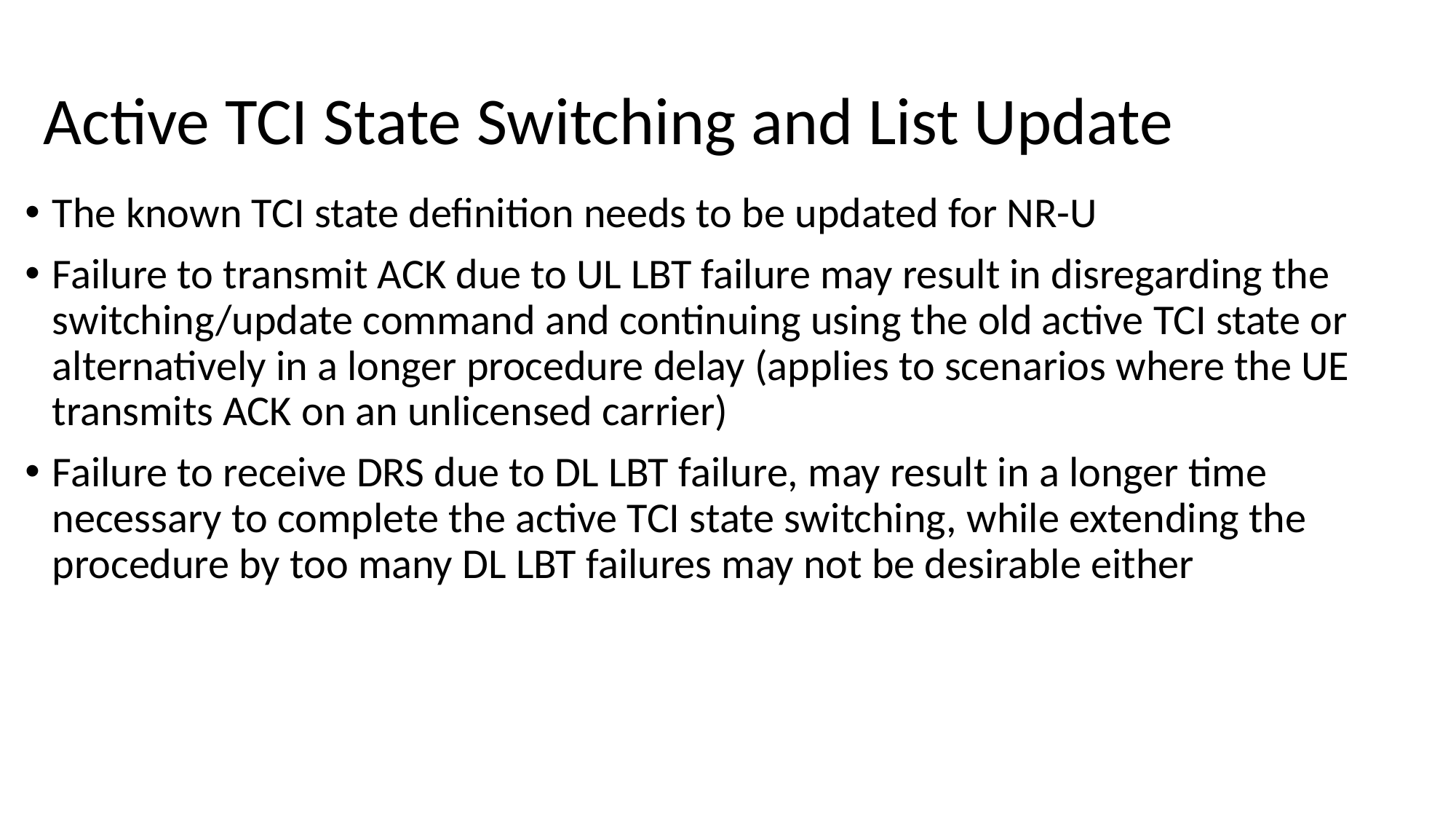

# Active TCI State Switching and List Update
The known TCI state definition needs to be updated for NR-U
Failure to transmit ACK due to UL LBT failure may result in disregarding the switching/update command and continuing using the old active TCI state or alternatively in a longer procedure delay (applies to scenarios where the UE transmits ACK on an unlicensed carrier)
Failure to receive DRS due to DL LBT failure, may result in a longer time necessary to complete the active TCI state switching, while extending the procedure by too many DL LBT failures may not be desirable either